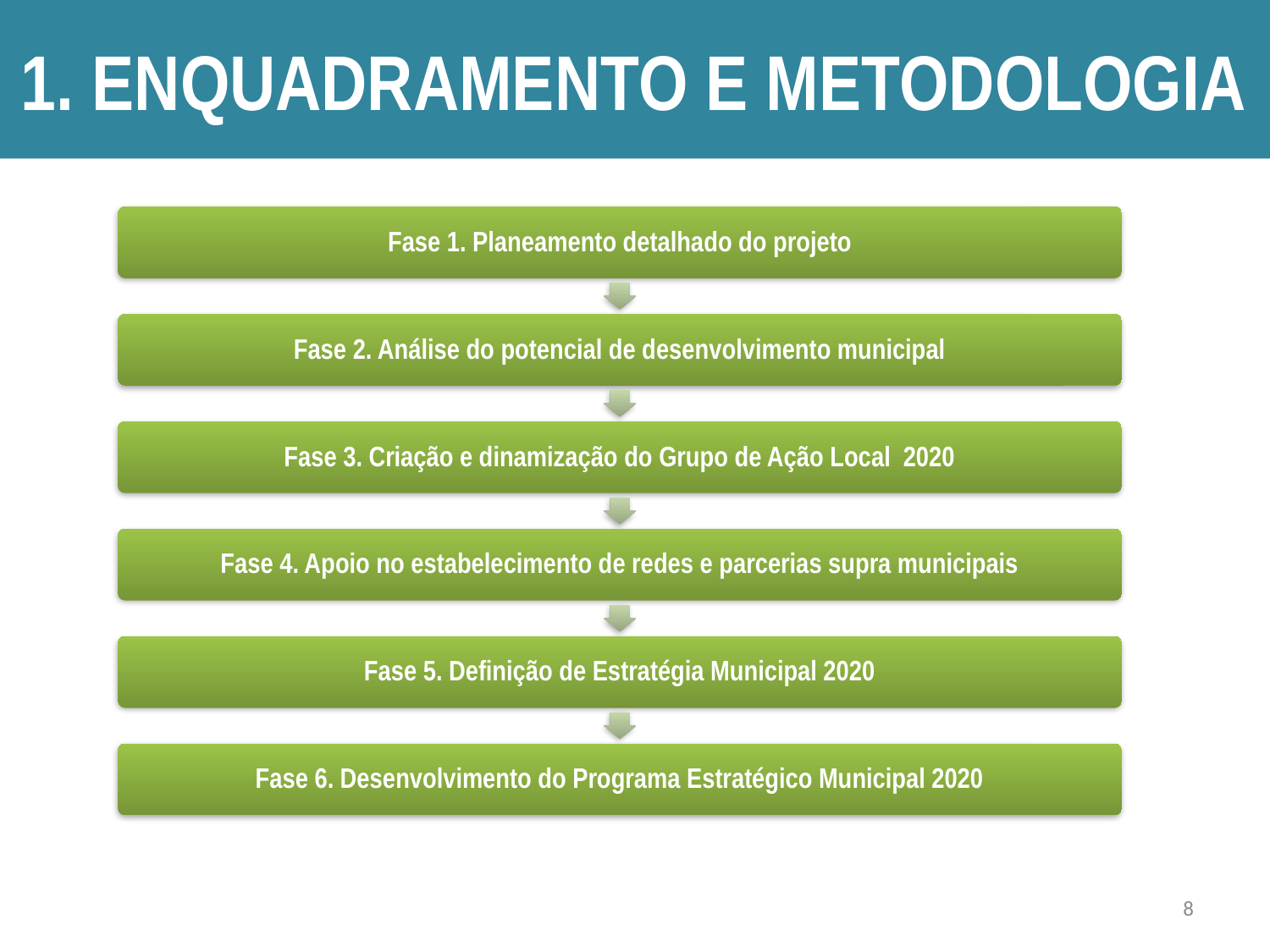

# 1. Enquadramento e Metodologia
Fase 1. Planeamento detalhado do projeto

Fase 2. Análise do potencial de desenvolvimento municipal

Fase 3. Criação e dinamização do Grupo de Ação Local  2020

Fase 4. Apoio no estabelecimento de redes e parcerias supra municipais

Fase 5. Definição de Estratégia Municipal 2020

Fase 6. Desenvolvimento do Programa Estratégico Municipal 2020
8